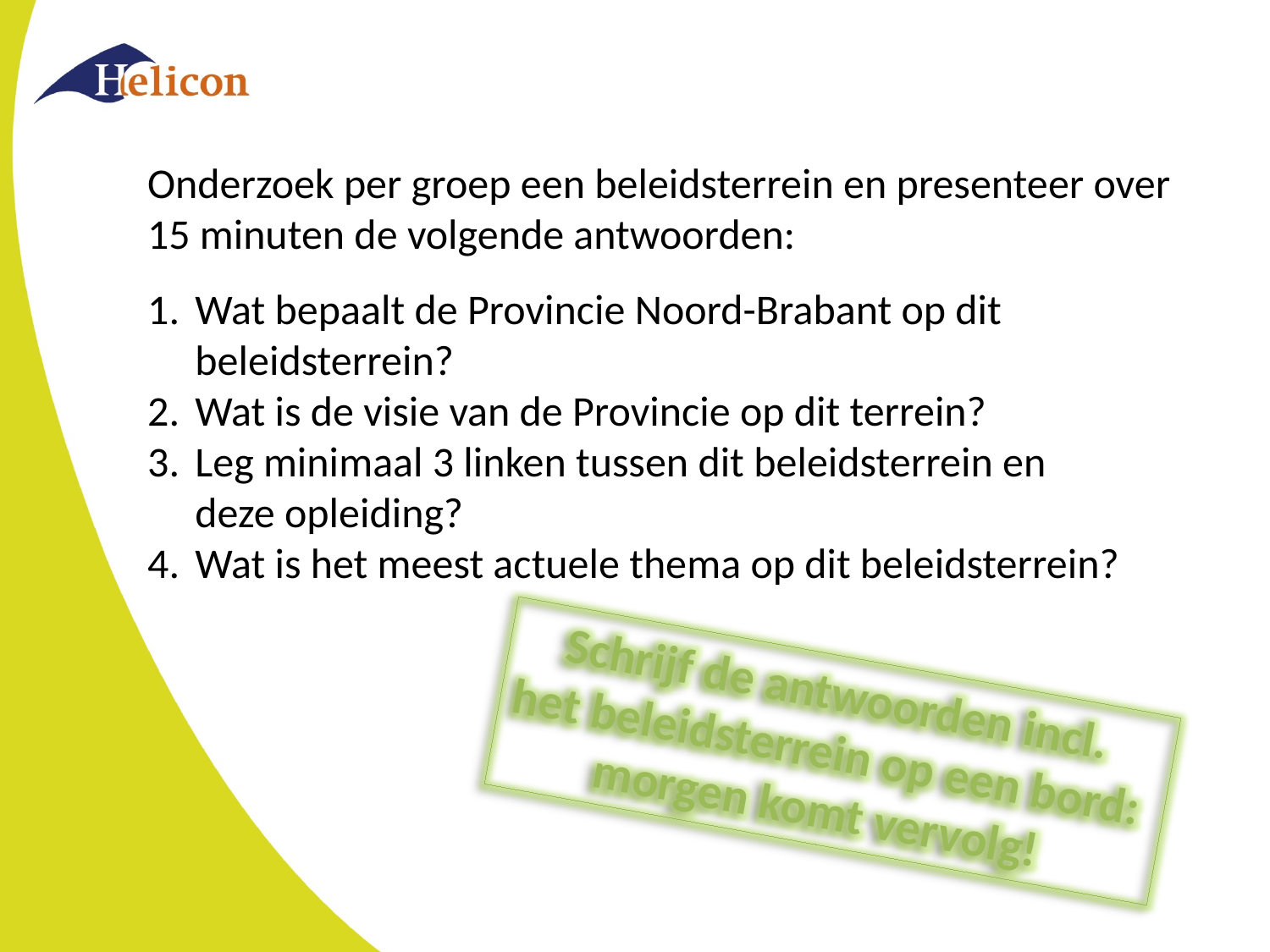

Onderzoek per groep een beleidsterrein en presenteer over 15 minuten de volgende antwoorden:

Wat bepaalt de Provincie Noord-Brabant op dit beleidsterrein?
Wat is de visie van de Provincie op dit terrein?
Leg minimaal 3 linken tussen dit beleidsterrein en deze opleiding?
Wat is het meest actuele thema op dit beleidsterrein?
Schrijf de antwoorden incl.
het beleidsterrein op een bord:
morgen komt vervolg!